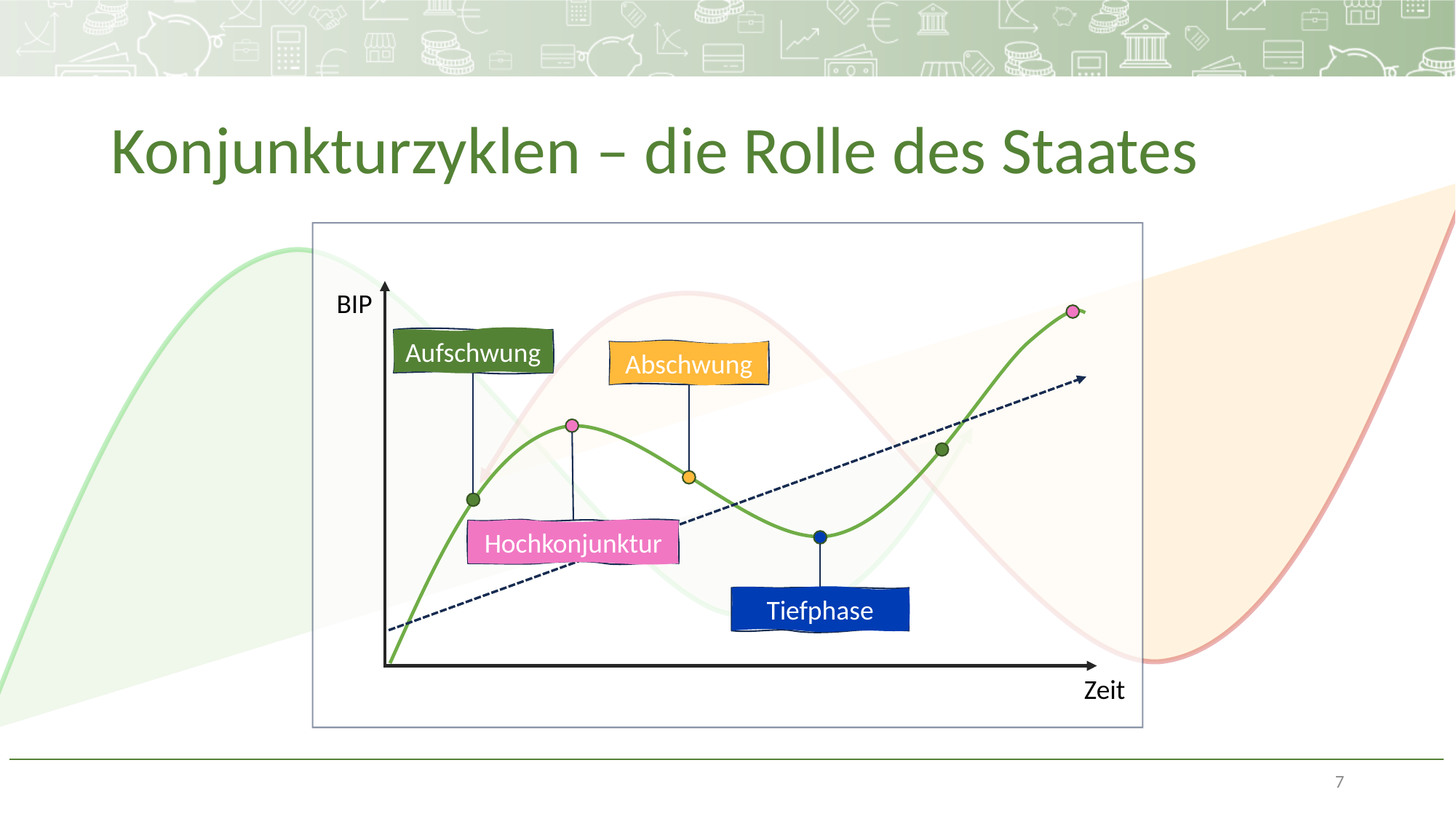

# Konjunkturzyklen – die Rolle des Staates

BIP

Aufschwung
Aufschwung
Abschwung

Hochkonjunktur

Tiefphase
Zeit
7